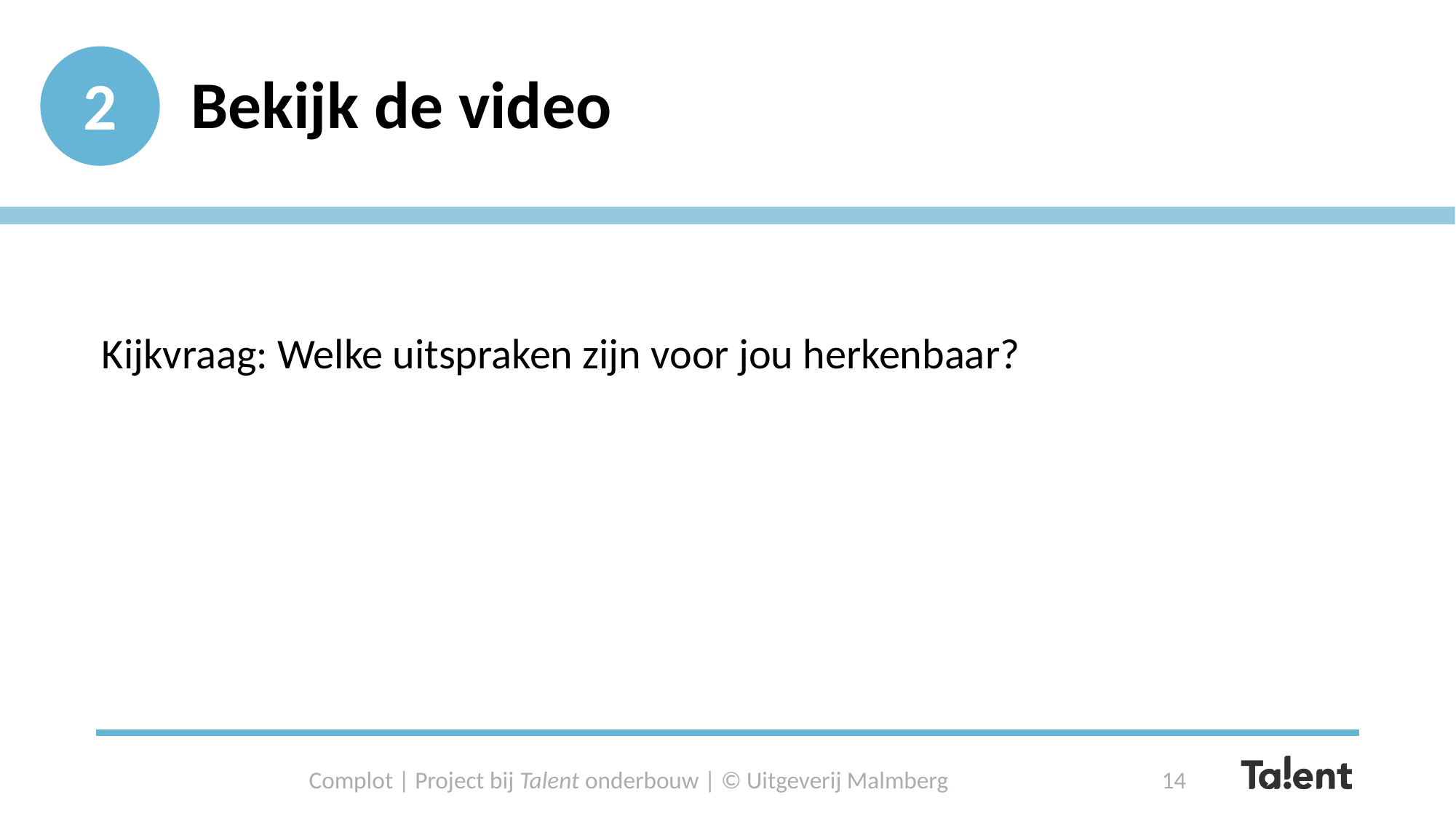

# Bekijk de video
2

Kijkvraag: Welke uitspraken zijn voor jou herkenbaar?

Complot | Project bij Talent onderbouw | © Uitgeverij Malmberg
14